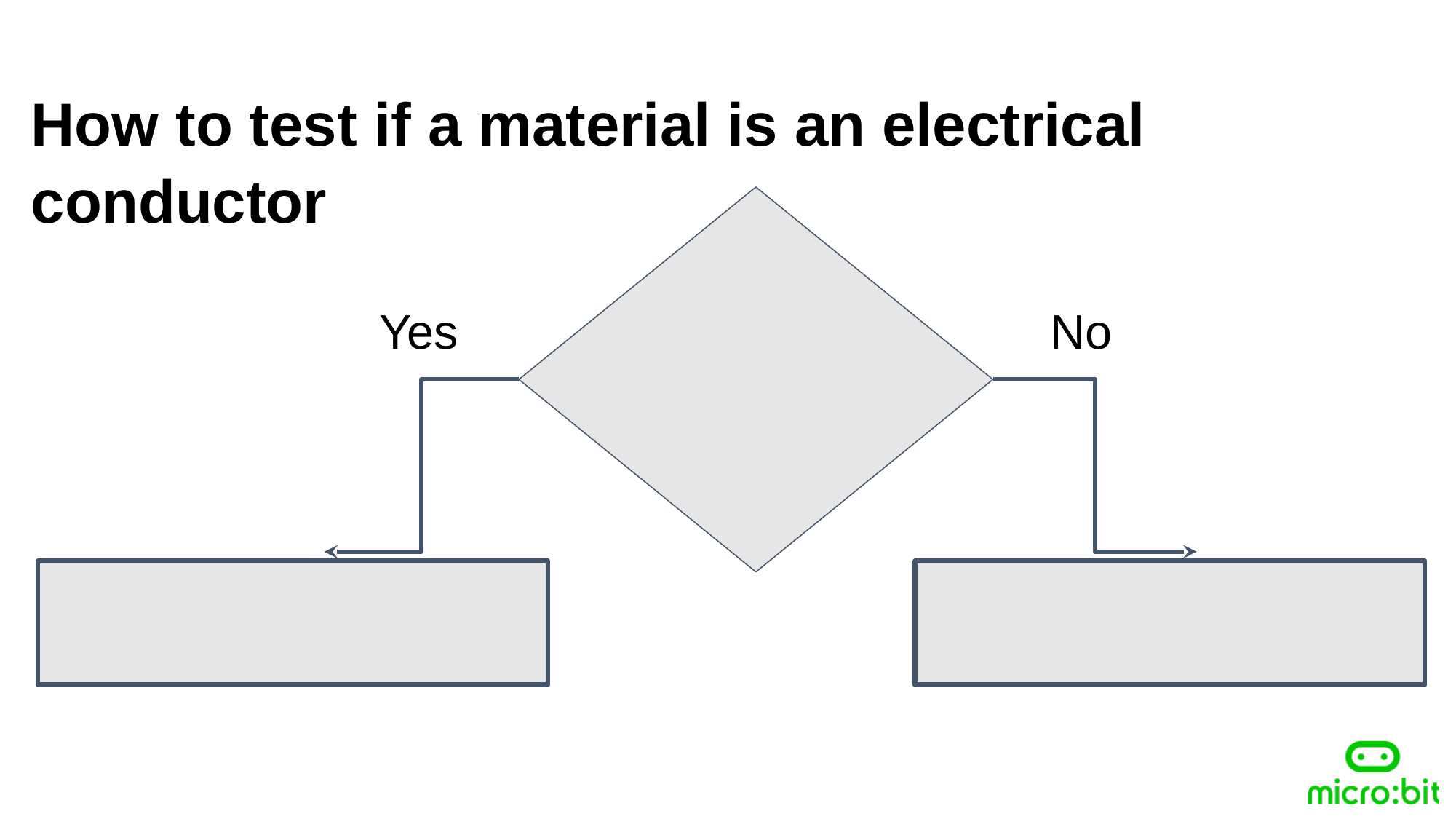

How to test if a material is an electrical conductor

Yes
No